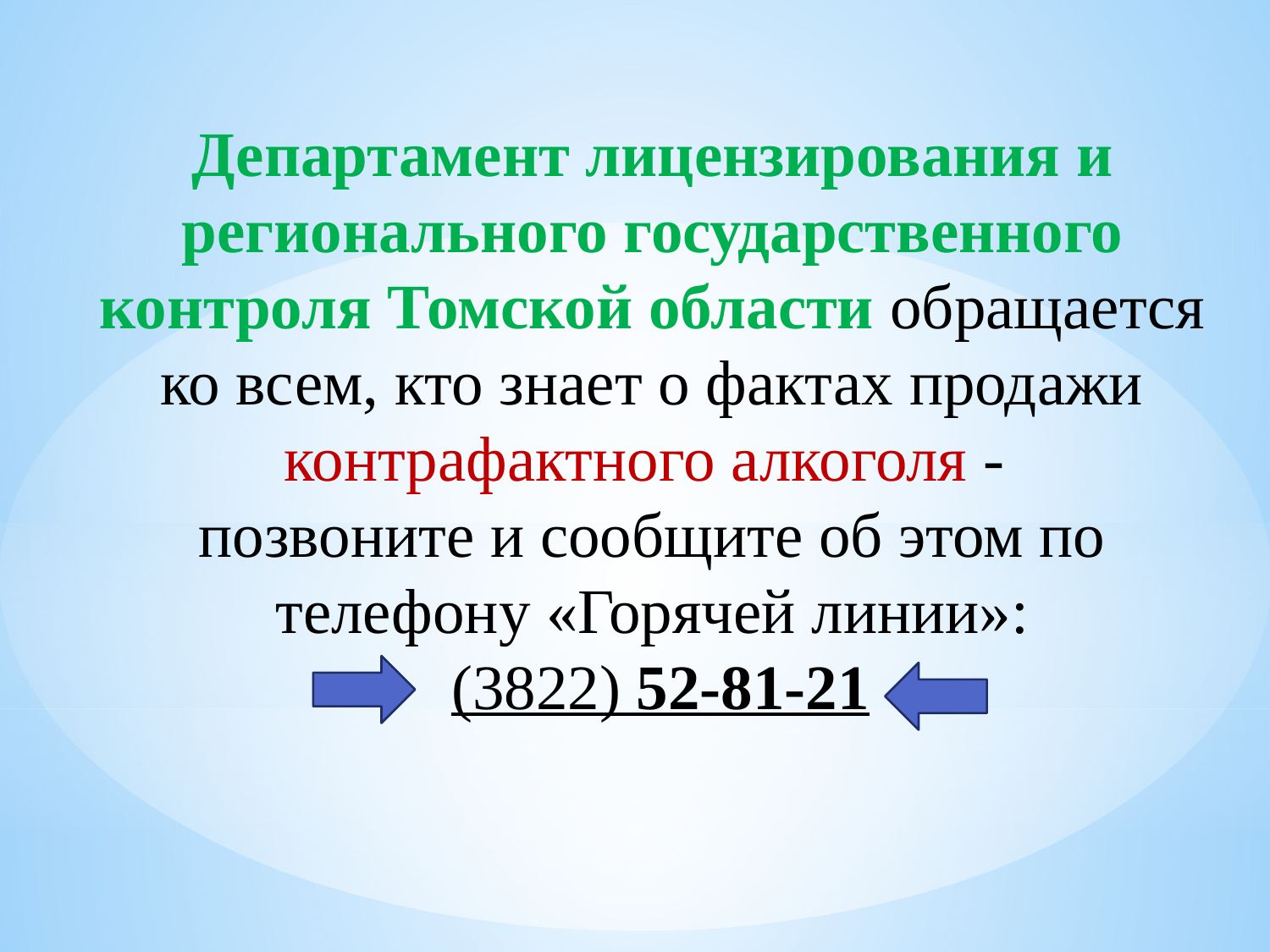

Департамент лицензирования и регионального государственного контроля Томской области обращается ко всем, кто знает о фактах продажи контрафактного алкоголя -
позвоните и сообщите об этом по телефону «Горячей линии»:
 (3822) 52-81-21